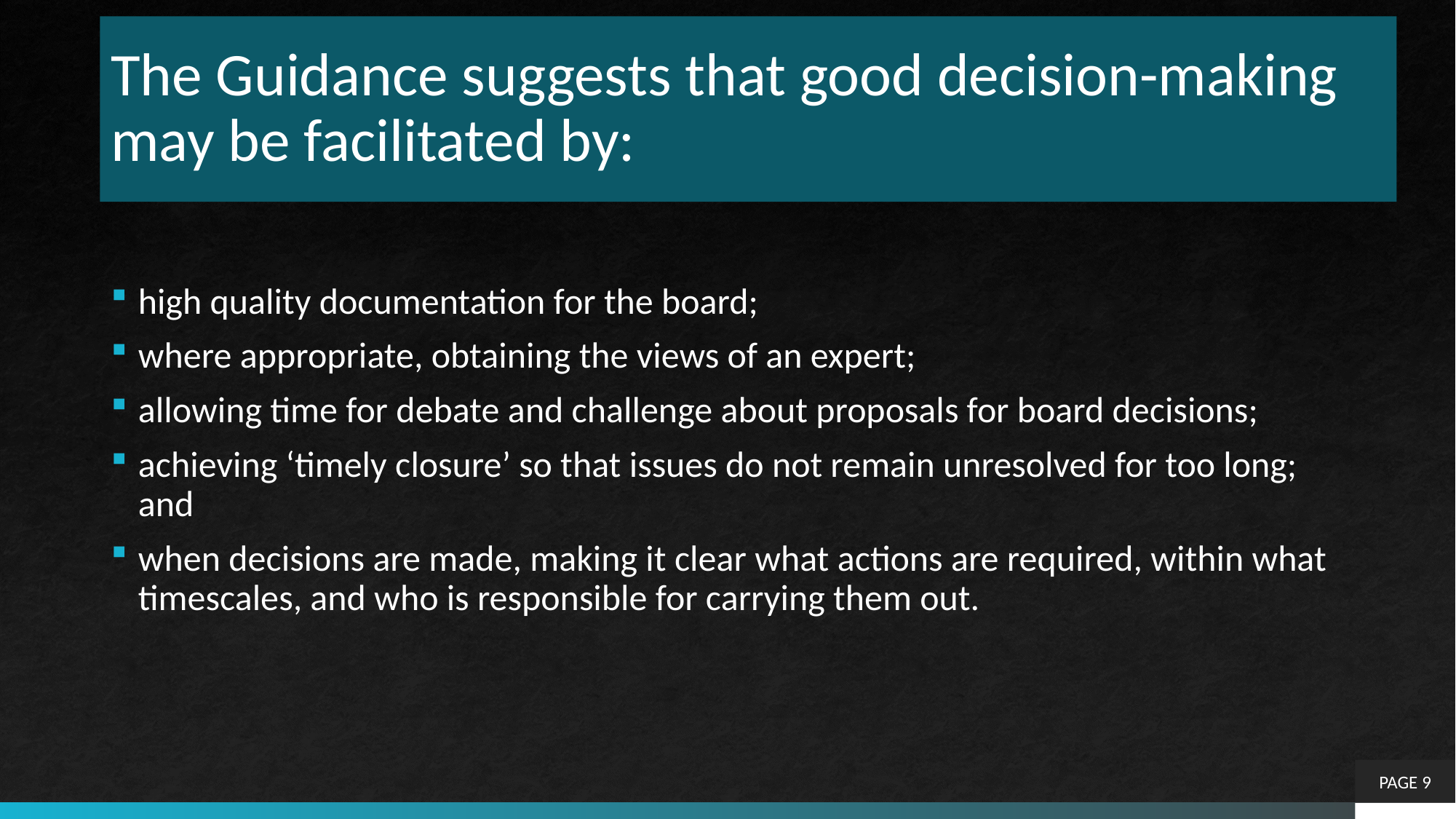

# The Guidance suggests that good decision-making may be facilitated by:

high quality documentation for the board;
where appropriate, obtaining the views of an expert;
allowing time for debate and challenge about proposals for board decisions;
achieving ‘timely closure’ so that issues do not remain unresolved for too long; and
when decisions are made, making it clear what actions are required, within what timescales, and who is responsible for carrying them out.
PAGE 9